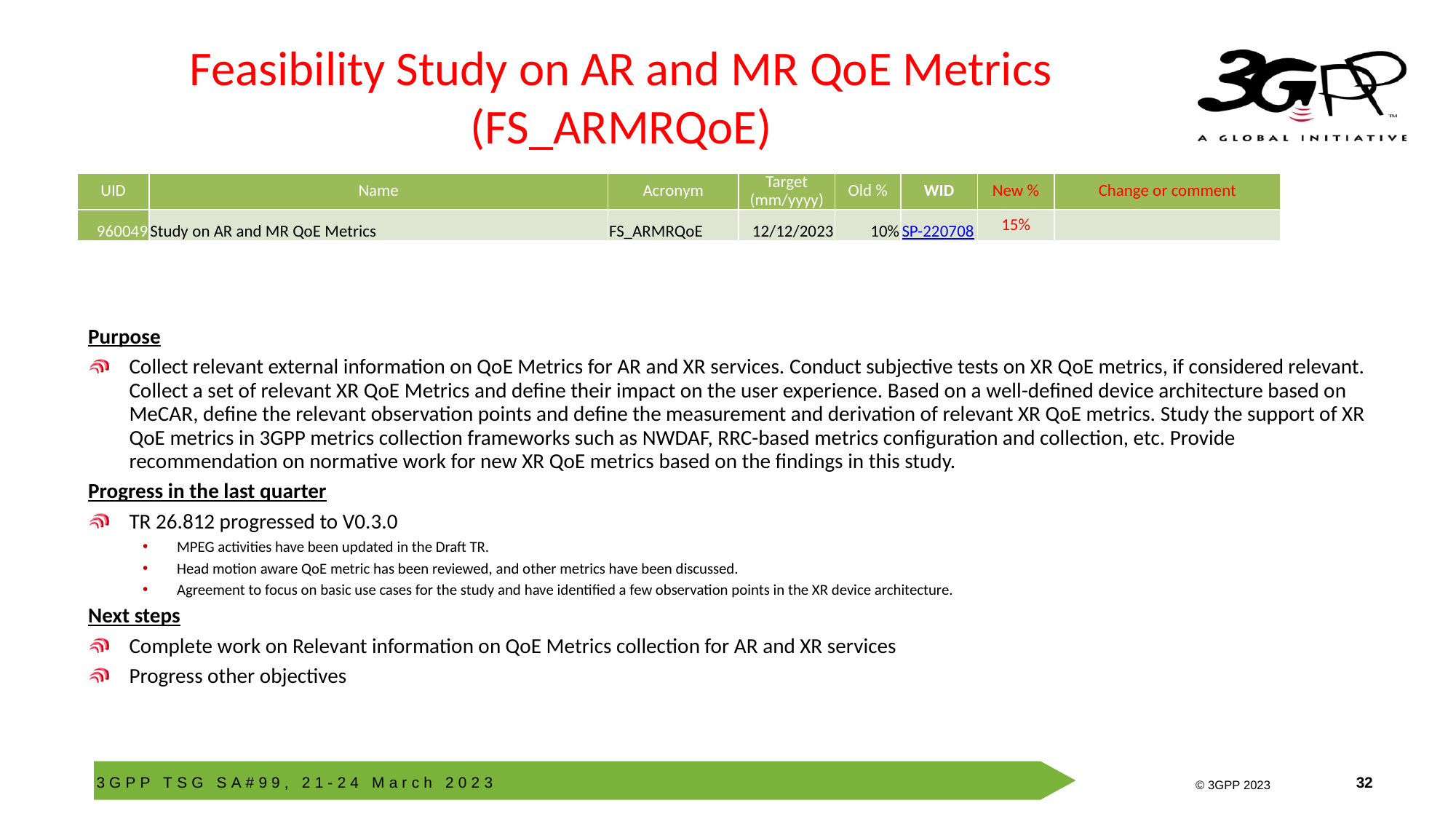

# Feasibility Study on AR and MR QoE Metrics (FS_ARMRQoE)
| UID | Name | Acronym | Target (mm/yyyy) | Old % | WID | New % | Change or comment |
| --- | --- | --- | --- | --- | --- | --- | --- |
| 960049 | Study on AR and MR QoE Metrics | FS\_ARMRQoE | 12/12/2023 | 10% | SP-220708 | 15% |  |
Purpose
Collect relevant external information on QoE Metrics for AR and XR services. Conduct subjective tests on XR QoE metrics, if considered relevant. Collect a set of relevant XR QoE Metrics and define their impact on the user experience. Based on a well-defined device architecture based on MeCAR, define the relevant observation points and define the measurement and derivation of relevant XR QoE metrics. Study the support of XR QoE metrics in 3GPP metrics collection frameworks such as NWDAF, RRC-based metrics configuration and collection, etc. Provide recommendation on normative work for new XR QoE metrics based on the findings in this study.
Progress in the last quarter
TR 26.812 progressed to V0.3.0
MPEG activities have been updated in the Draft TR.
Head motion aware QoE metric has been reviewed, and other metrics have been discussed.
Agreement to focus on basic use cases for the study and have identified a few observation points in the XR device architecture.
Next steps
Complete work on Relevant information on QoE Metrics collection for AR and XR services
Progress other objectives